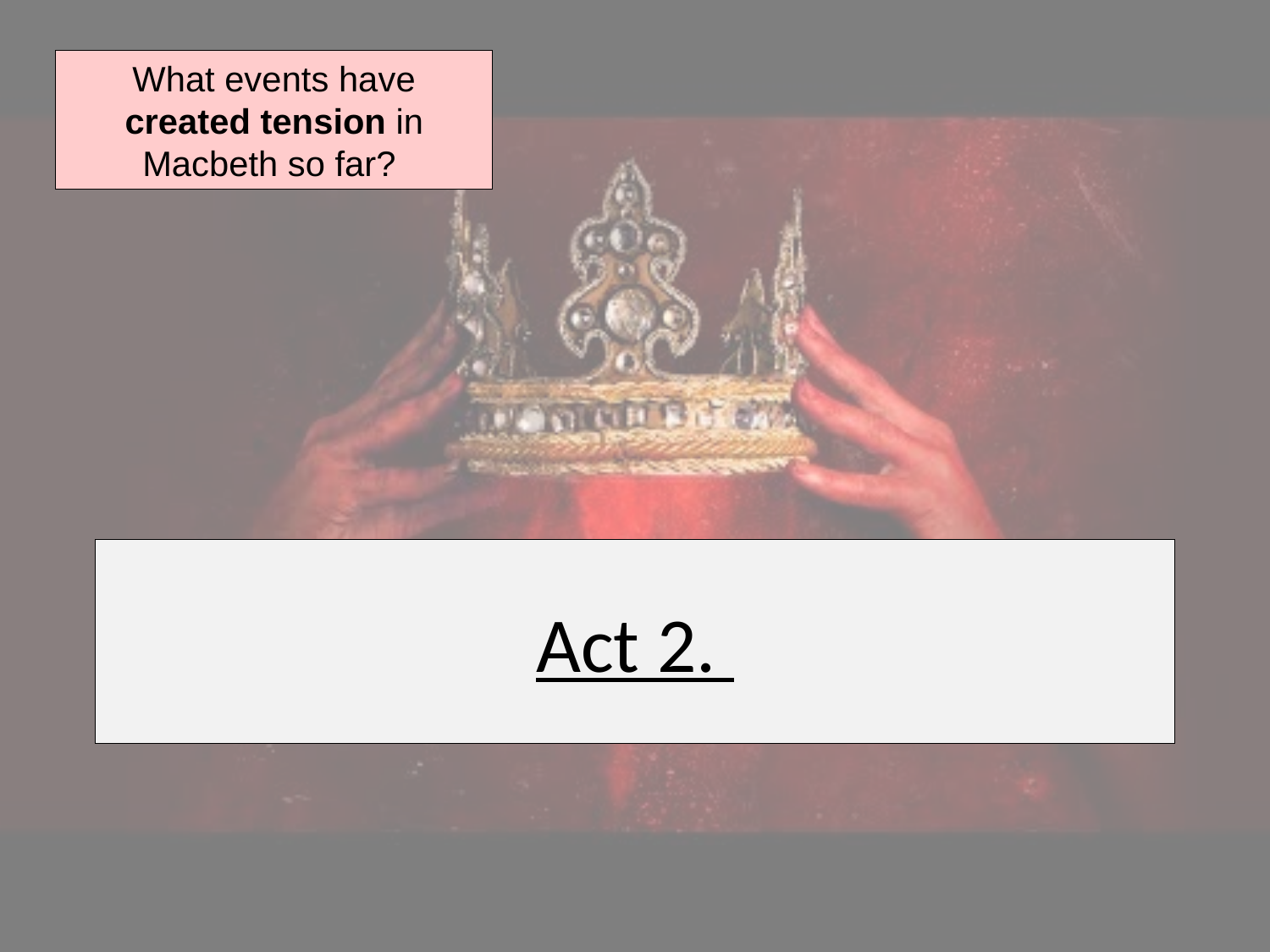

What events have created tension in Macbeth so far?
# Act 2.